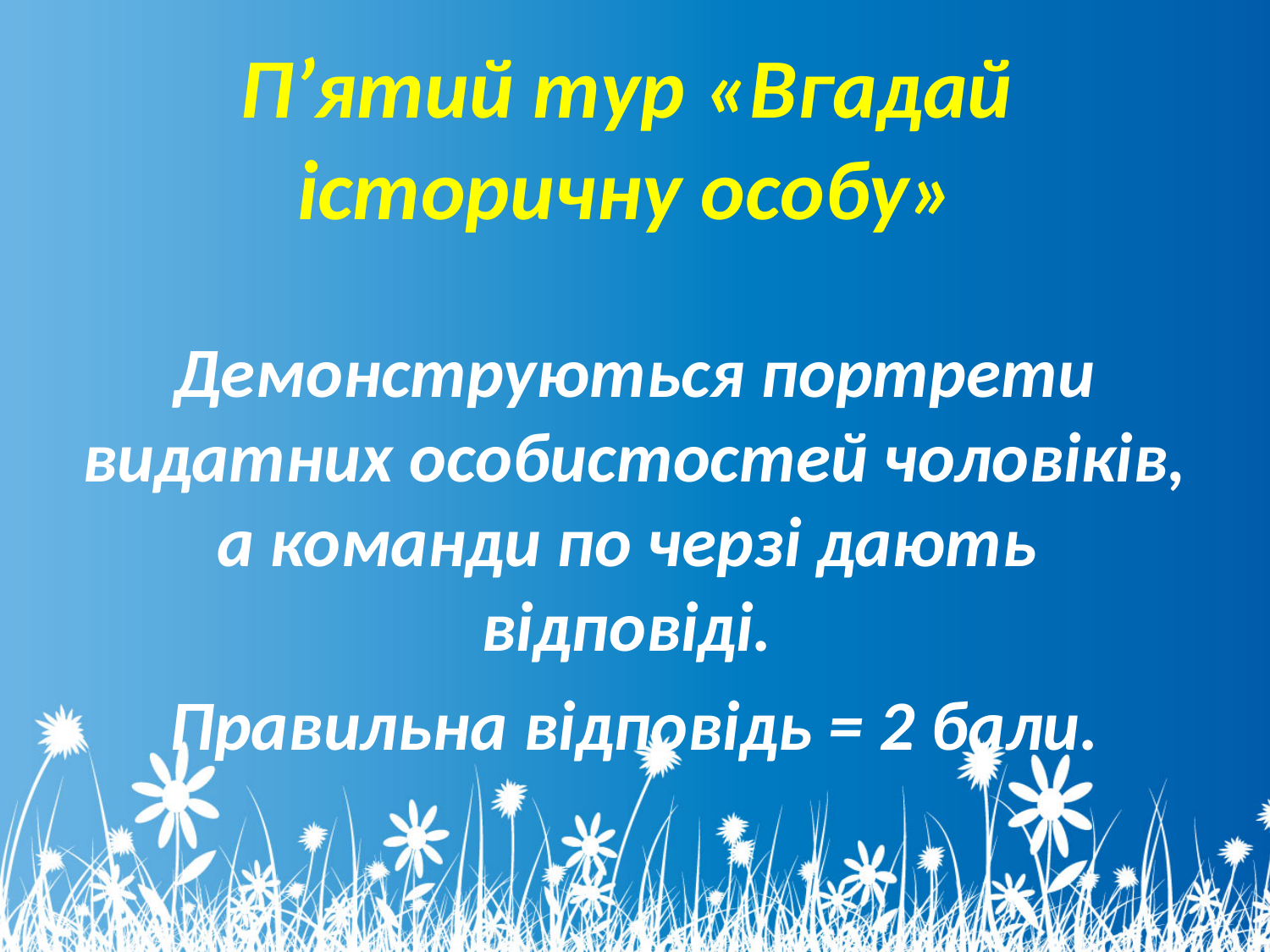

# П’ятий тур «Вгадай історичну особу»

Демонструються портрети видатних особистостей чоловіків, а команди по черзі дають  відповіді.
Правильна відповідь = 2 бали.